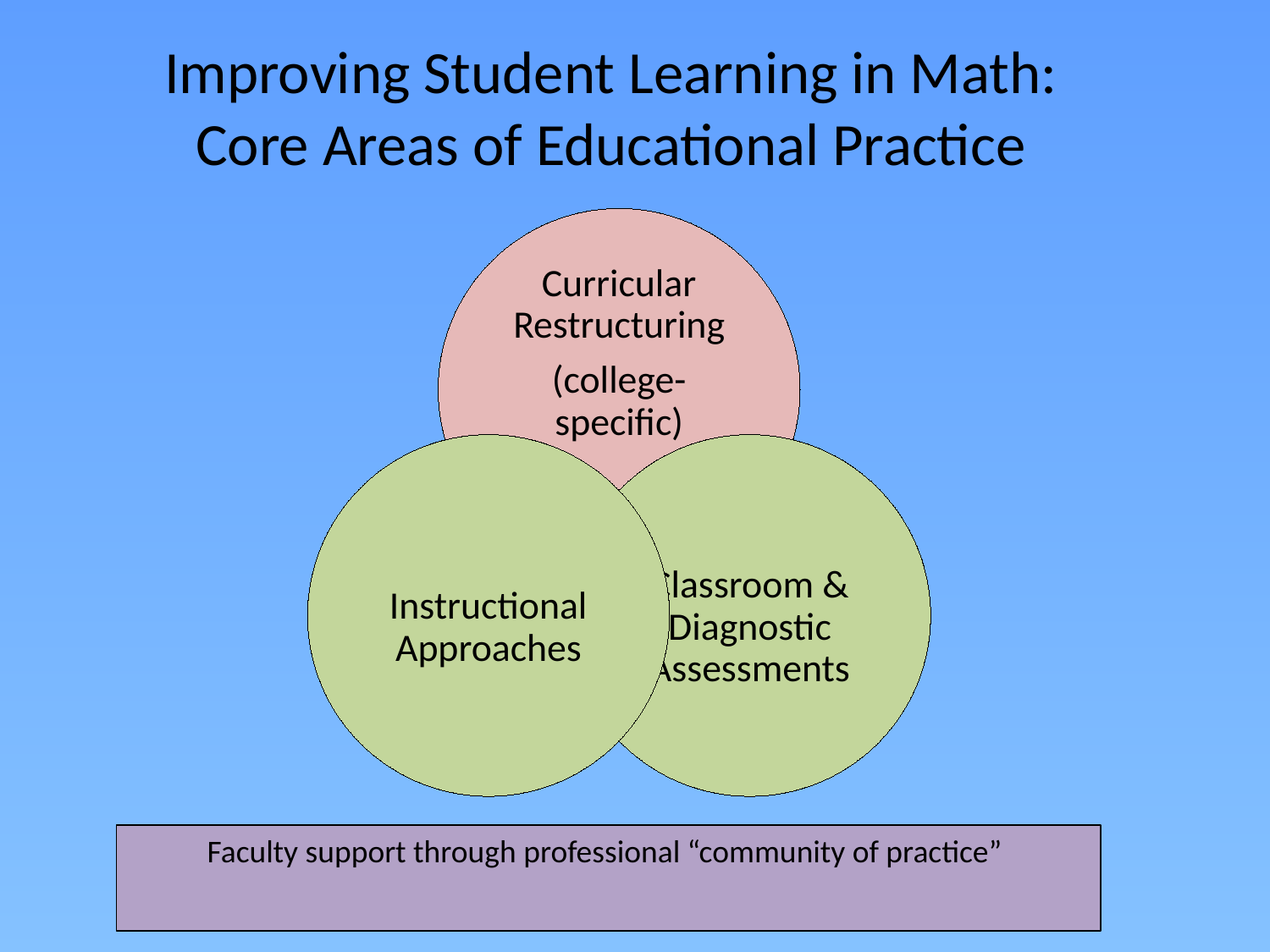

# Improving Student Learning in Math: Core Areas of Educational Practice
Curricular Restructuring
(college-specific)
Classroom & Diagnostic Assessments
Instructional Approaches
Faculty support through professional “community of practice”